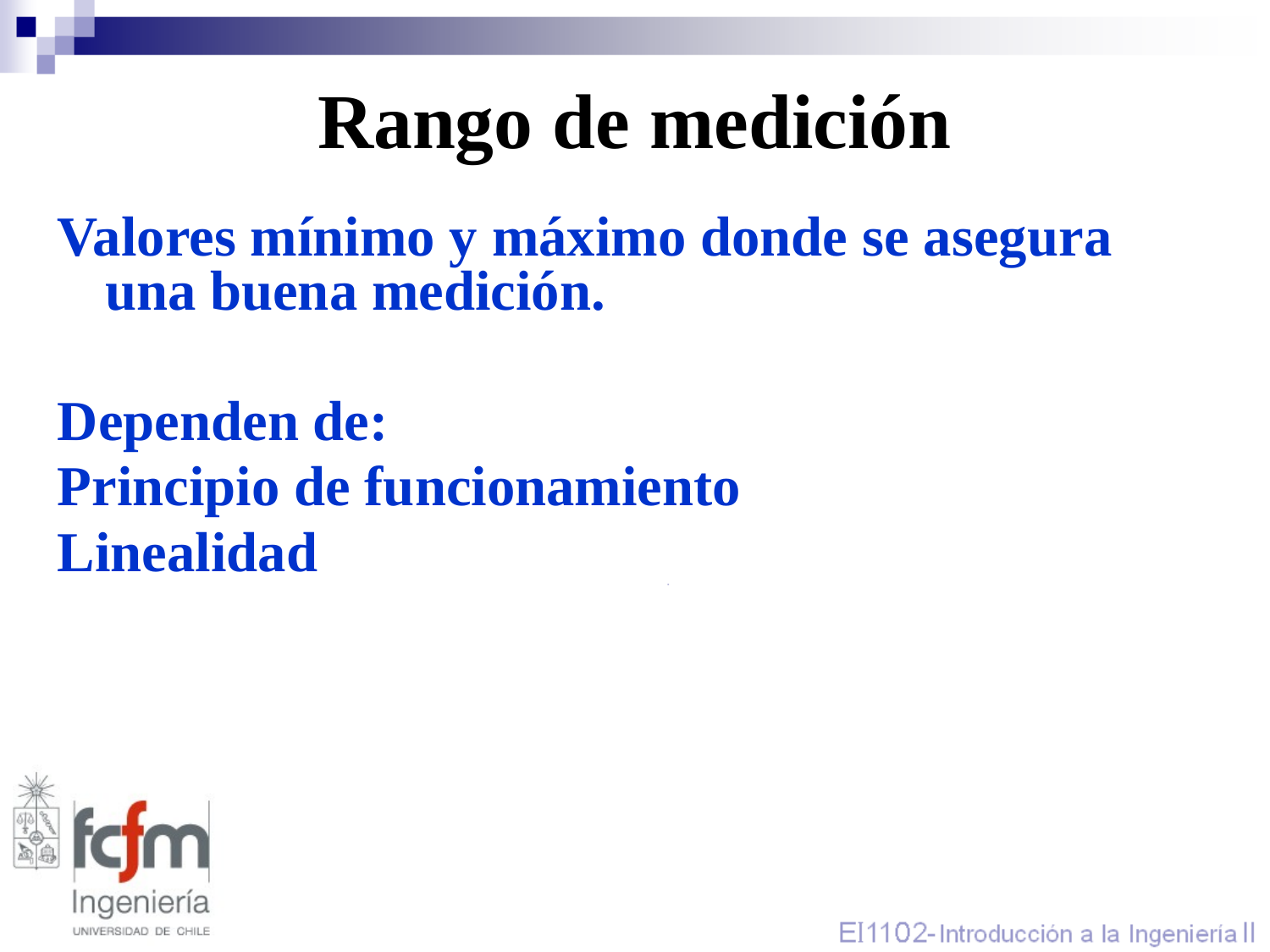

# Rango de medición
Valores mínimo y máximo donde se asegura una buena medición.

Dependen de:
Principio de funcionamiento
Linealidad